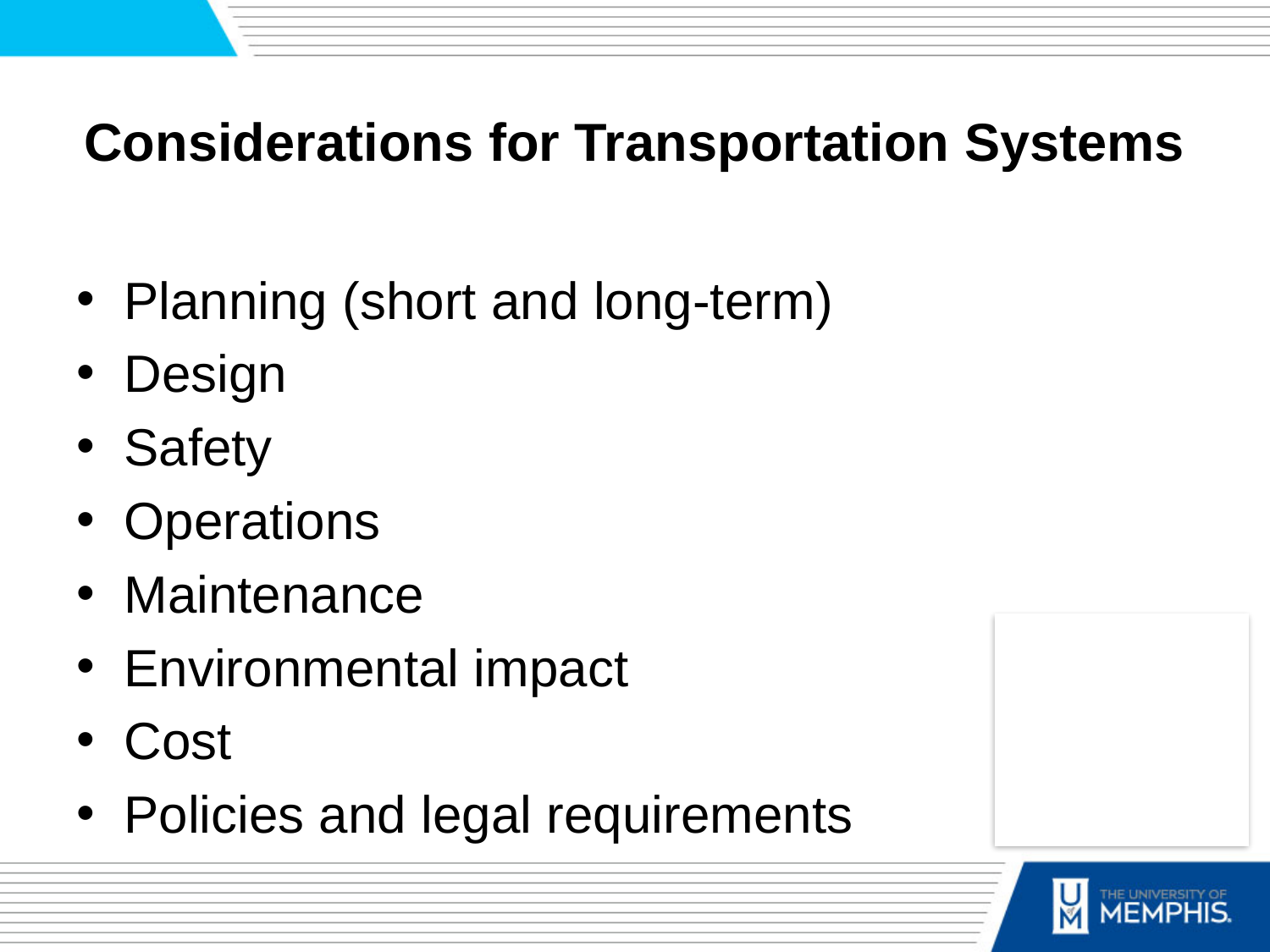

# Considerations for Transportation Systems

Planning (short and long-term)
Design
Safety
Operations
Maintenance
Environmental impact
Cost
Policies and legal requirements